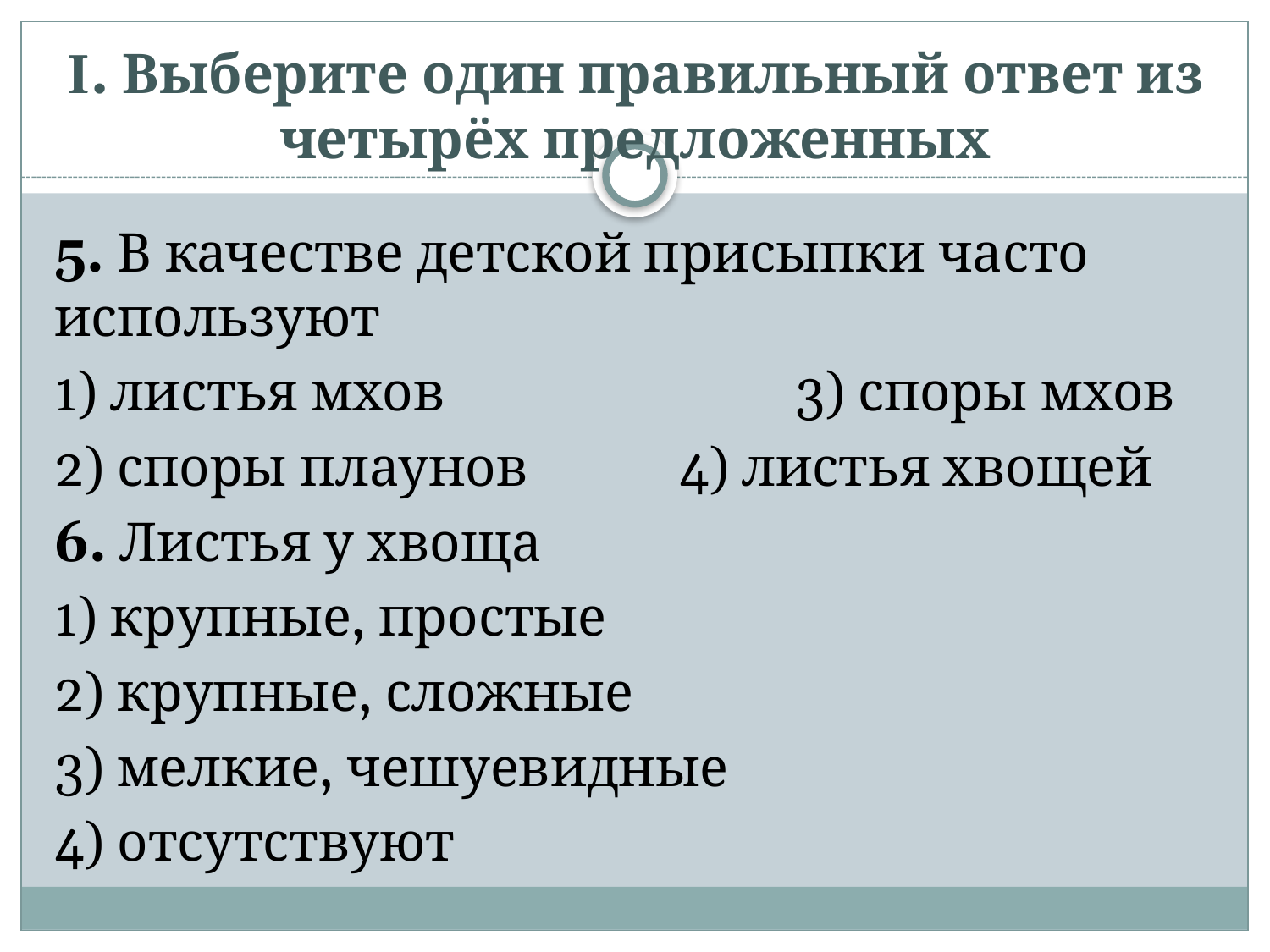

# I. Выберите один правильный ответ из четырёх предложенных
5. В качестве детской присыпки часто используют
1) листья мхов	                    3) споры мхов
2) споры плаунов	           4) листья хвощей
6. Листья у хвоща
1) крупные, простые
2) крупные, сложные
3) мелкие, чешуевидные
4) отсутствуют